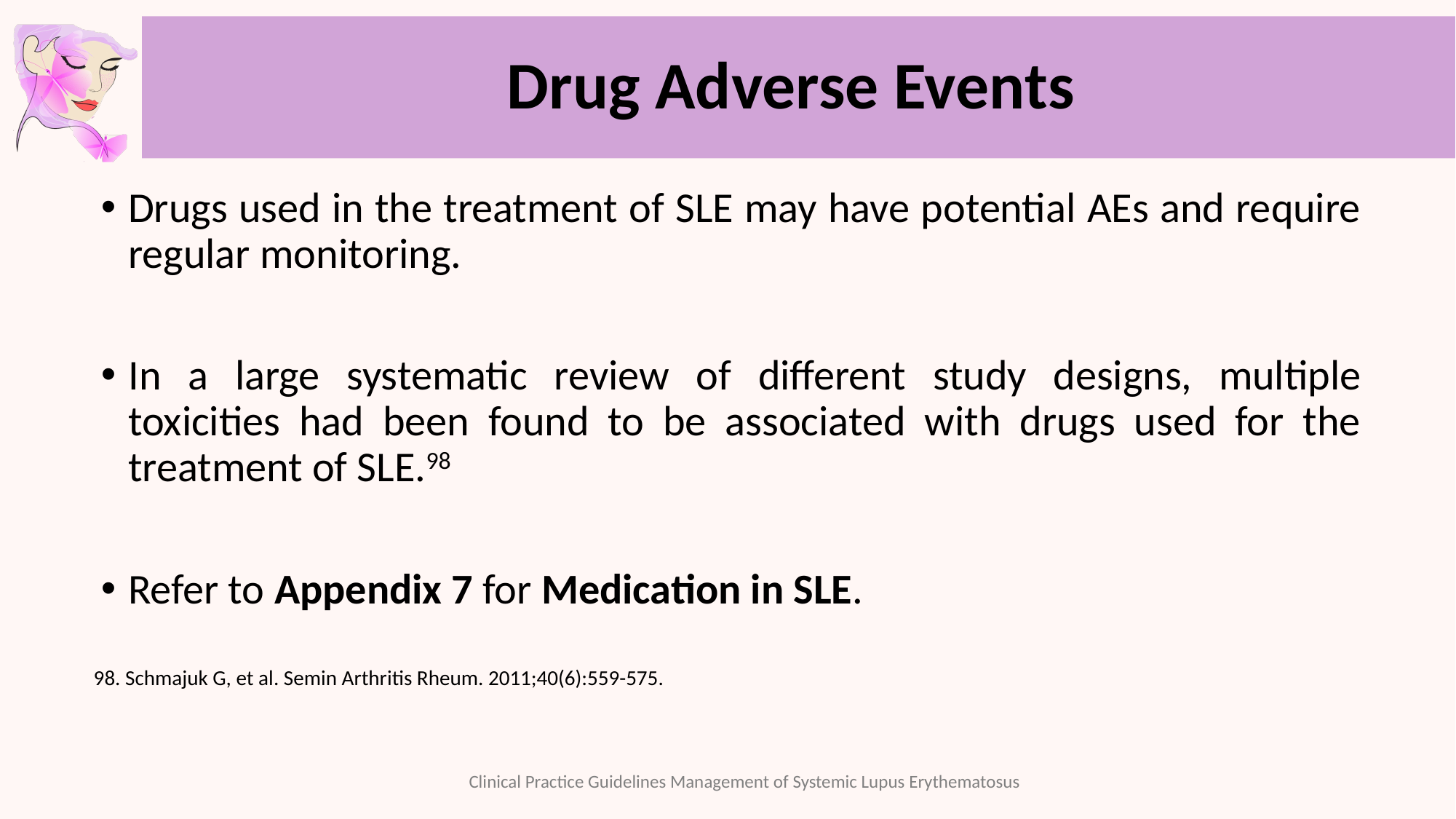

# Drug Adverse Events
Drugs used in the treatment of SLE may have potential AEs and require regular monitoring.

In a large systematic review of different study designs, multiple toxicities had been found to be associated with drugs used for the treatment of SLE.98

Refer to Appendix 7 for Medication in SLE.

98. Schmajuk G, et al. Semin Arthritis Rheum. 2011;40(6):559-575.